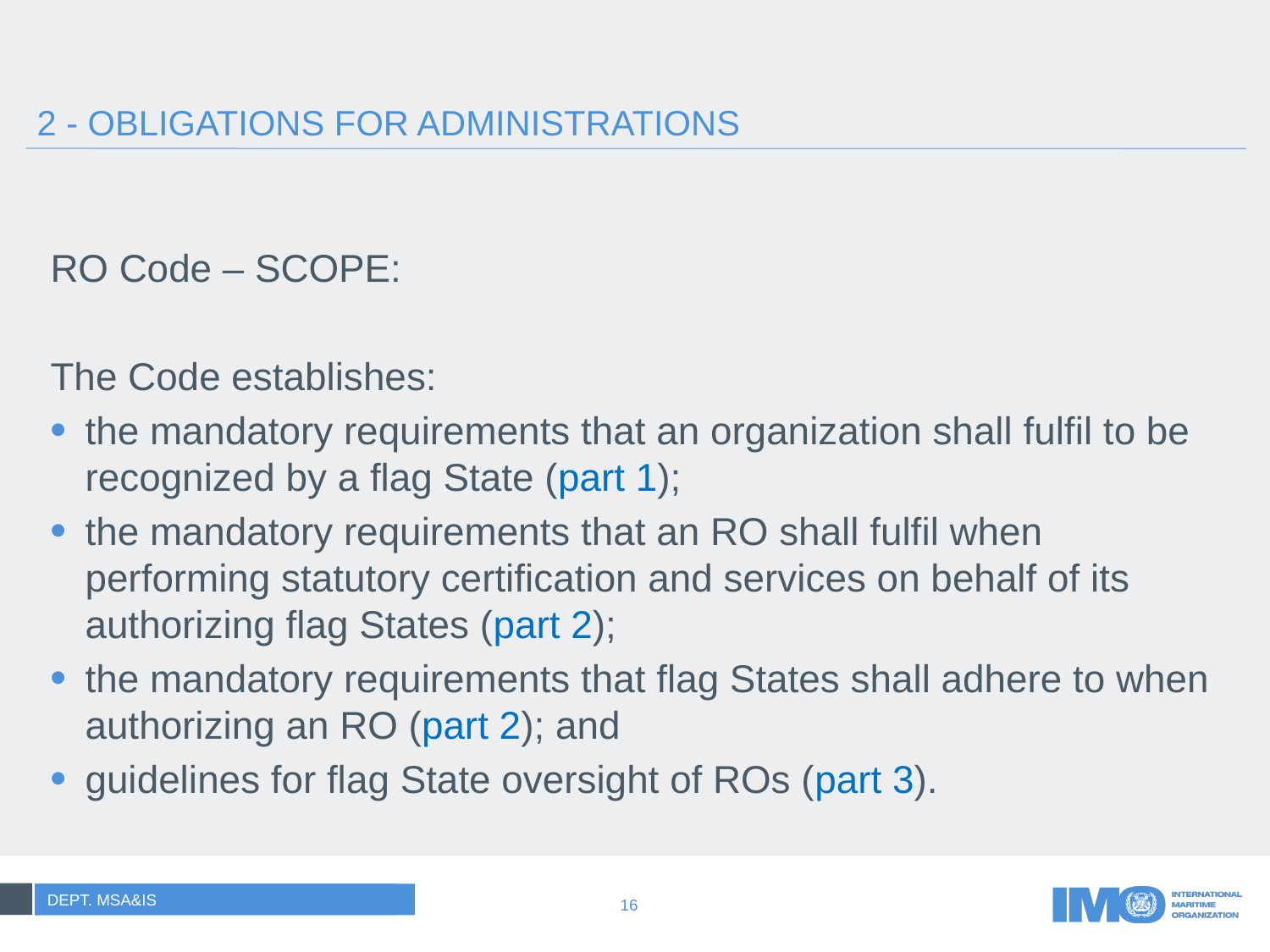

# 2 - OBLIGATIONS FOR ADMINISTRATIONS

RO Code – SCOPE:

The Code establishes:
the mandatory requirements that an organization shall fulfil to be recognized by a flag State (part 1);
the mandatory requirements that an RO shall fulfil when performing statutory certification and services on behalf of its authorizing flag States (part 2);
the mandatory requirements that flag States shall adhere to when authorizing an RO (part 2); and
guidelines for flag State oversight of ROs (part 3).